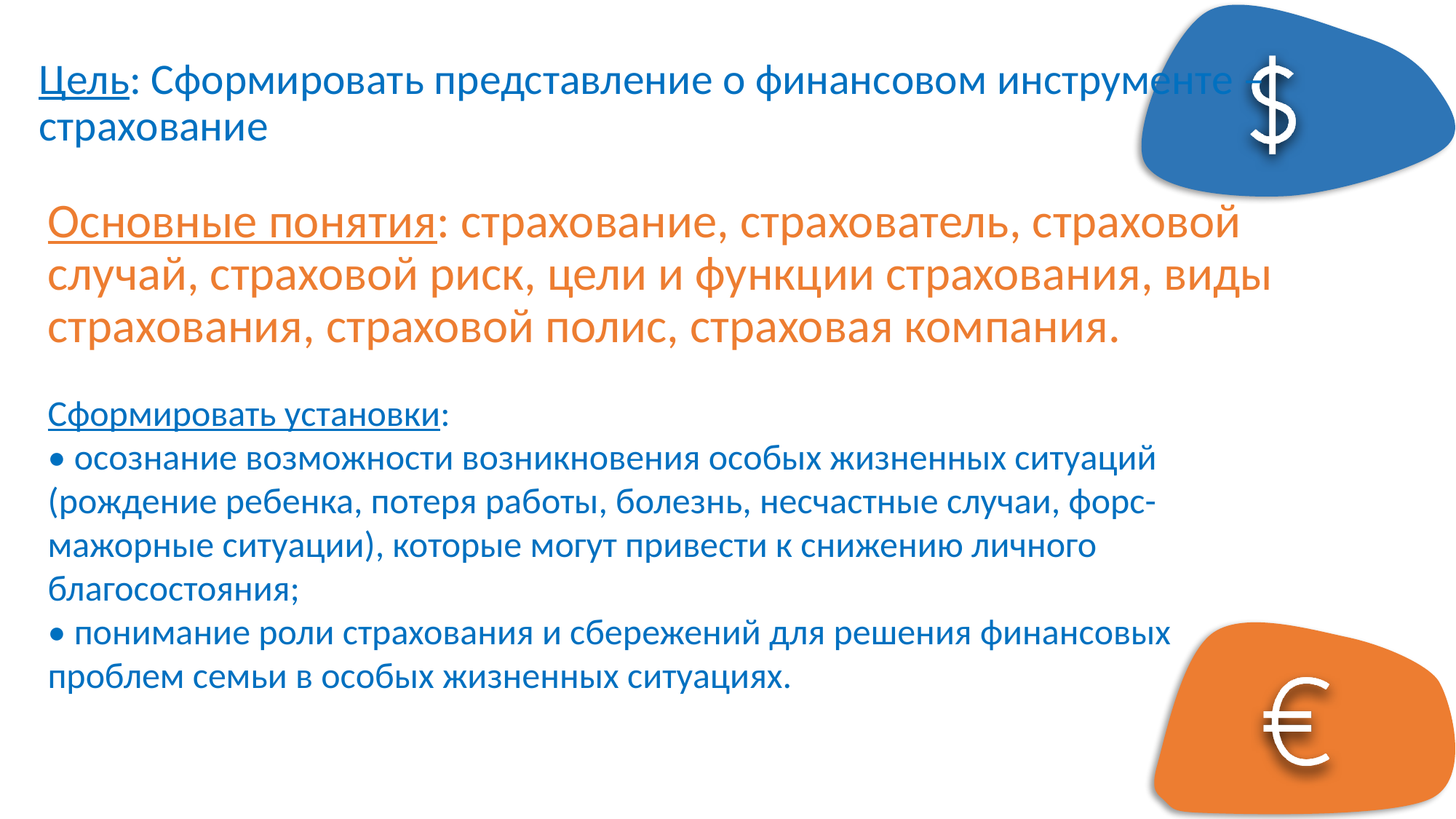

# Цель: Сформировать представление о финансовом инструменте – страхование
Основные понятия: страхование, страхователь, страховой случай, страховой риск, цели и функции страхования, виды страхования, страховой полис, страховая компания.
Сформировать установки:
• осознание возможности возникновения особых жизненных ситуаций (рождение ребенка, потеря работы, болезнь, несчастные случаи, форс-мажорные ситуации), которые могут привести к снижению личного благосостояния;
• понимание роли страхования и сбережений для решения финансовых проблем семьи в особых жизненных ситуациях.